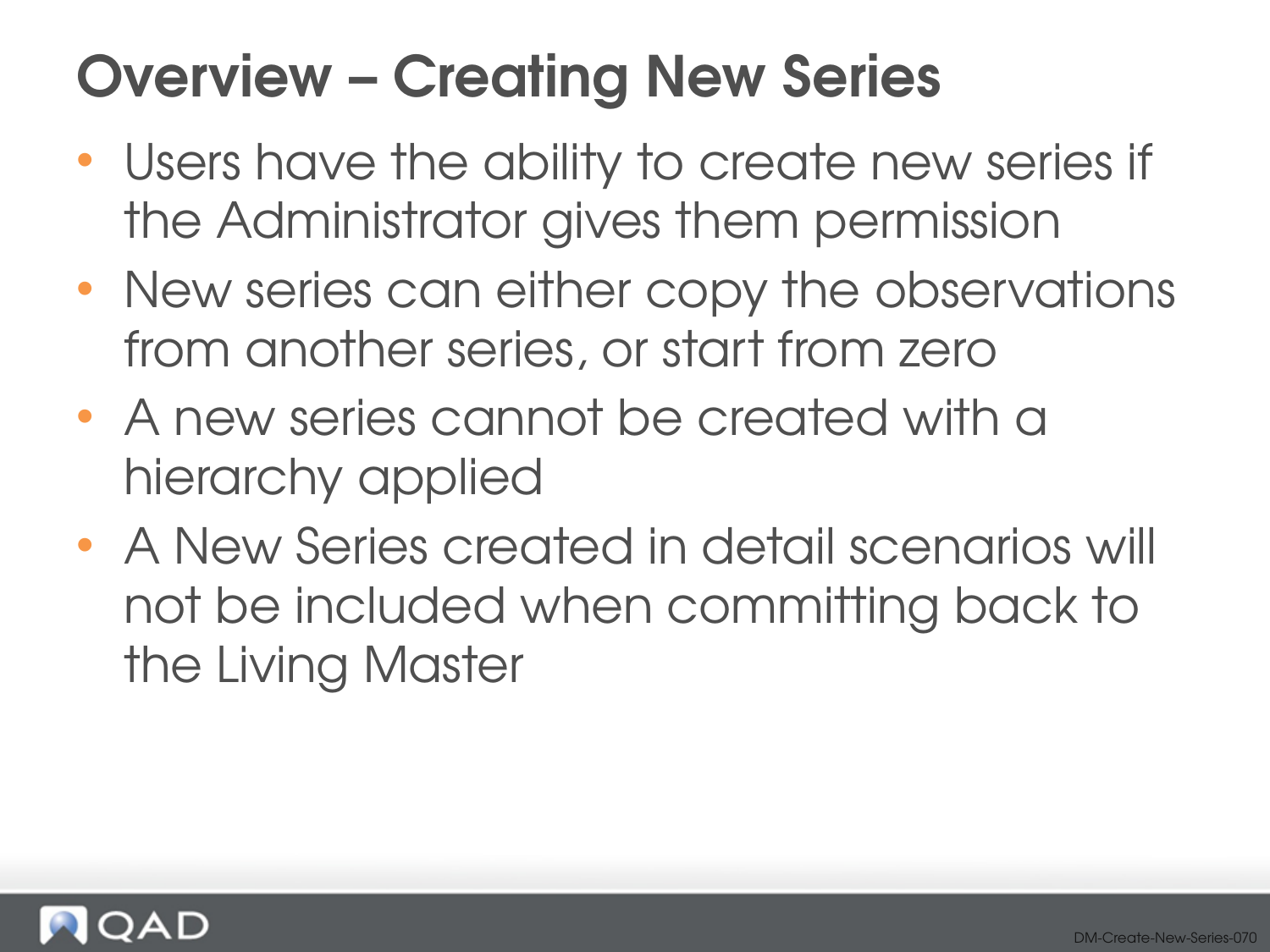

# Overview – Creating New Series
Users have the ability to create new series if the Administrator gives them permission
New series can either copy the observations from another series, or start from zero
A new series cannot be created with a hierarchy applied
A New Series created in detail scenarios will not be included when committing back to the Living Master

DM-Create-New-Series-070